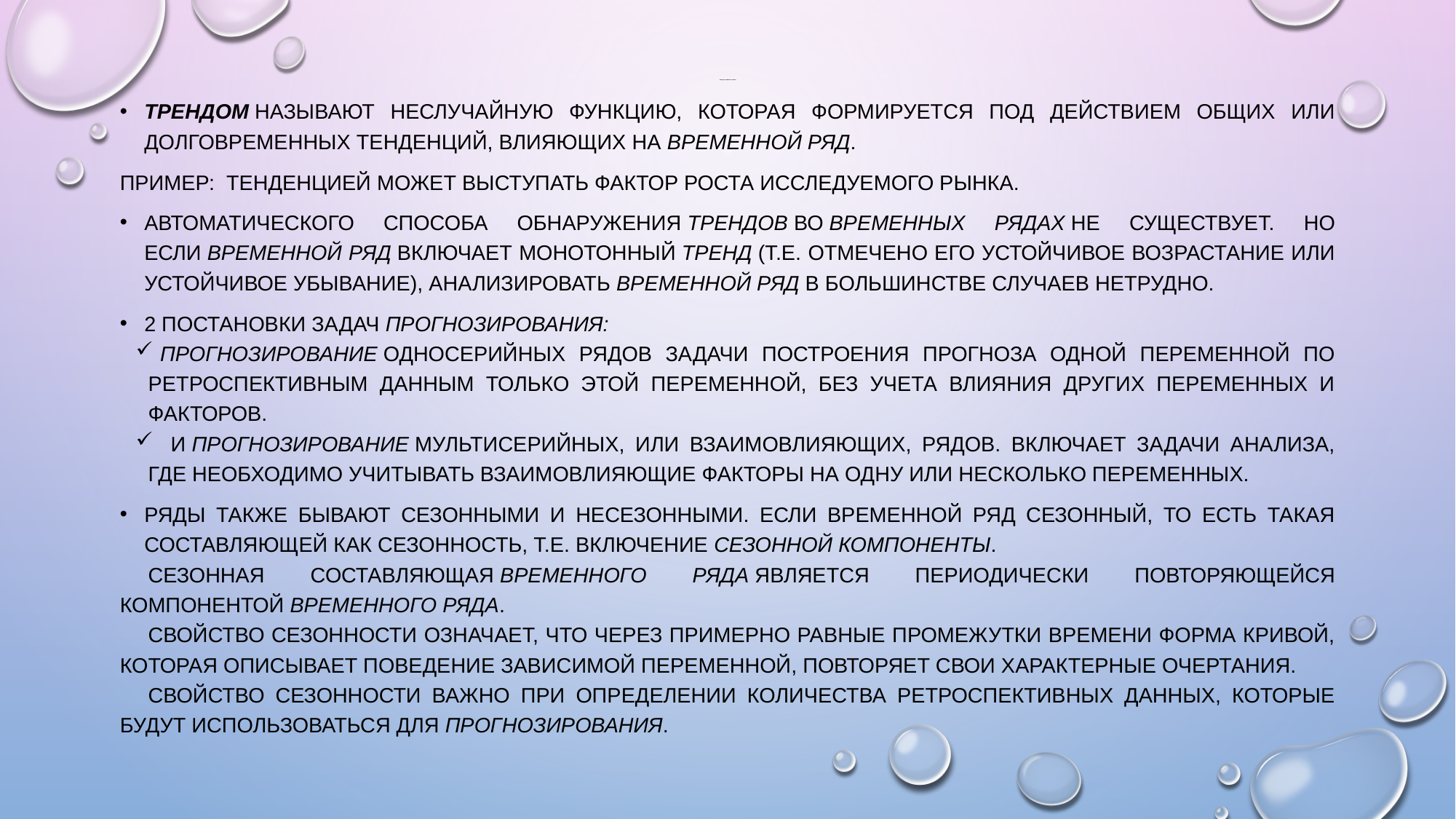

# Тренд, сезонность и цикл
Трендом называют неслучайную функцию, которая формируется под действием общих или долговременных тенденций, влияющих на временной ряд.
Пример:  тенденцией может выступать фактор роста исследуемого рынка.
Автоматического способа обнаружения трендов во временных рядах не существует. Но если временной ряд включает монотонный тренд (т.е. отмечено его устойчивое возрастание или устойчивое убывание), анализировать временной ряд в большинстве случаев нетрудно.
2 постановки задач прогнозирования:
прогнозирование односерийных рядов задачи построения прогноза одной переменной по ретроспективным данным только этой переменной, без учета влияния других переменных и факторов.
 и прогнозирование мультисерийных, или взаимовлияющих, рядов. включает задачи анализа, где необходимо учитывать взаимовлияющие факторы на одну или несколько переменных.
ряды также бывают сезонными и несезонными. Если временной ряд сезонный, то есть такая составляющей как сезонность, т.е. включение сезонной компоненты.
Сезонная составляющая временного ряда является периодически повторяющейся компонентой временного ряда.
Свойство сезонности означает, что через примерно равные промежутки времени форма кривой, которая описывает поведение зависимой переменной, повторяет свои характерные очертания.
Свойство сезонности важно при определении количества ретроспективных данных, которые будут использоваться для прогнозирования.